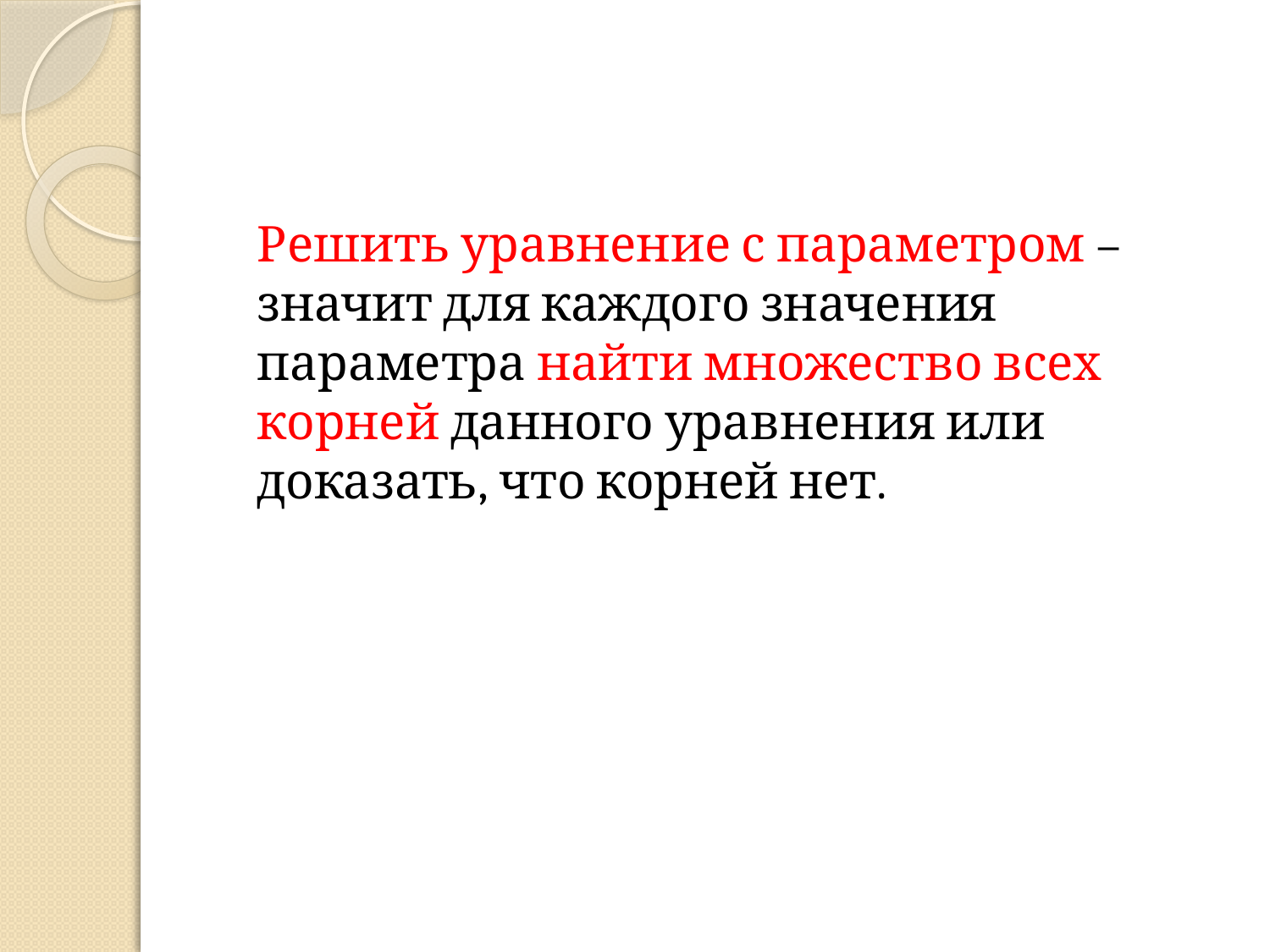

Решить уравнение с параметром – значит для каждого значения параметра найти множество всех корней данного уравнения или доказать, что корней нет.